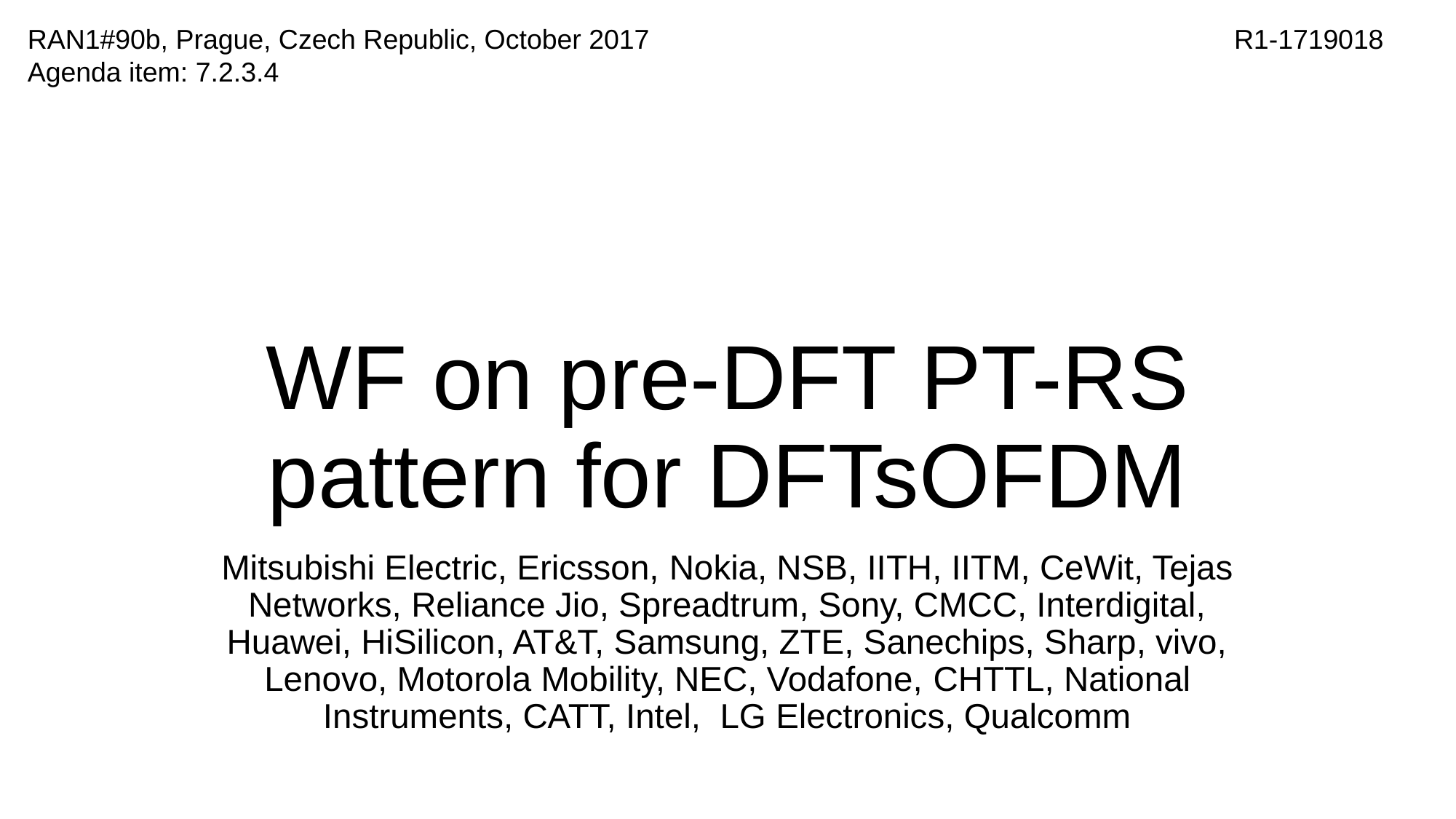

RAN1#90b, Prague, Czech Republic, October 2017
Agenda item: 7.2.3.4
R1-1719018
# WF on pre-DFT PT-RS pattern for DFTsOFDM
Mitsubishi Electric, Ericsson, Nokia, NSB, IITH, IITM, CeWit, Tejas Networks, Reliance Jio, Spreadtrum, Sony, CMCC, Interdigital, Huawei, HiSilicon, AT&T, Samsung, ZTE, Sanechips, Sharp, vivo, Lenovo, Motorola Mobility, NEC, Vodafone, CHTTL, National Instruments, CATT, Intel,  LG Electronics, Qualcomm